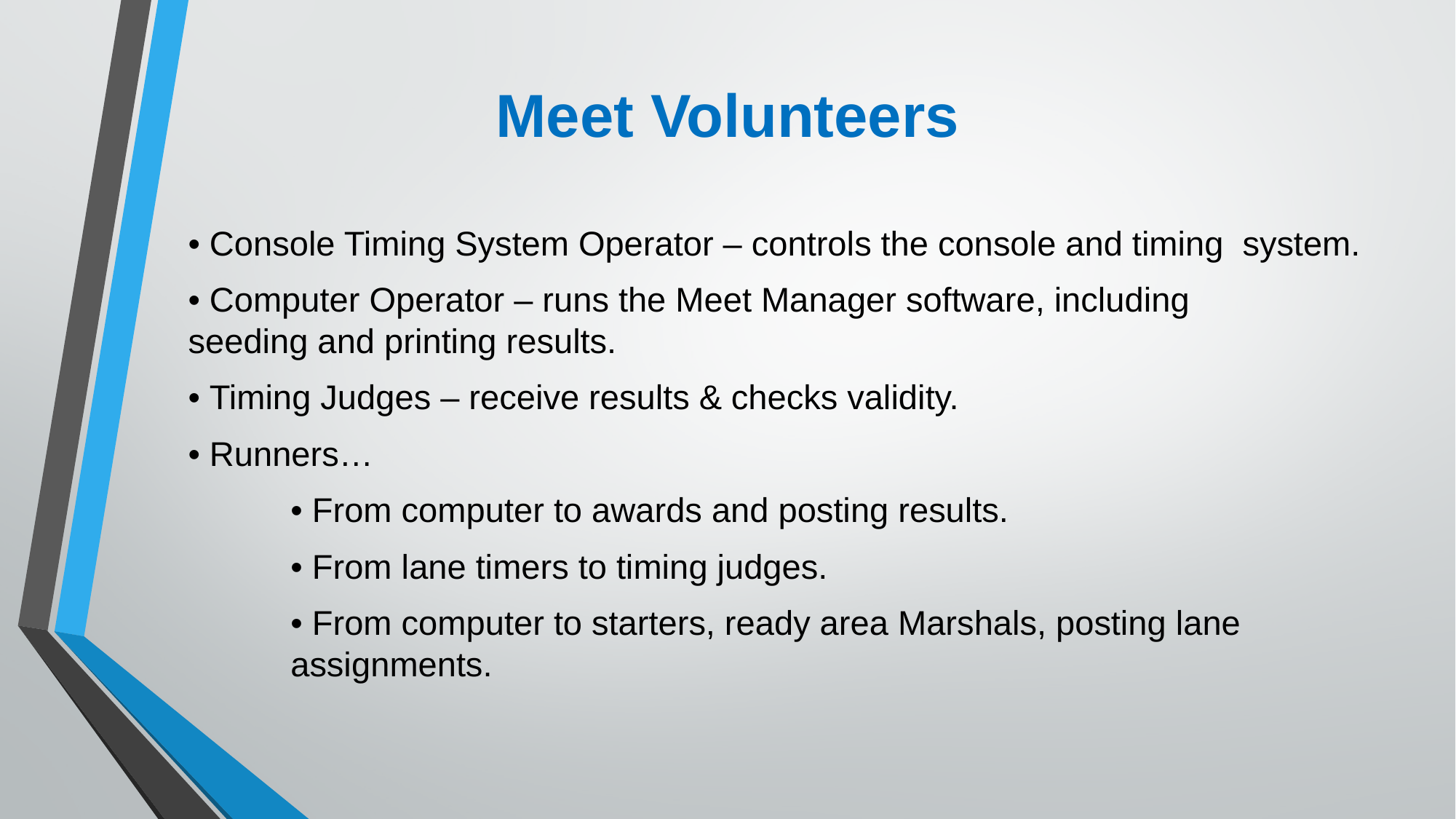

# Meet Volunteers
• Console Timing System Operator – controls the console and timing  system.
• Computer Operator – runs the Meet Manager software, including           seeding and printing results.
• Timing Judges – receive results & checks validity.
• Runners…
	• From computer to awards and posting results.
	• From lane timers to timing judges.
	• From computer to starters, ready area Marshals, posting lane 	   	assignments.